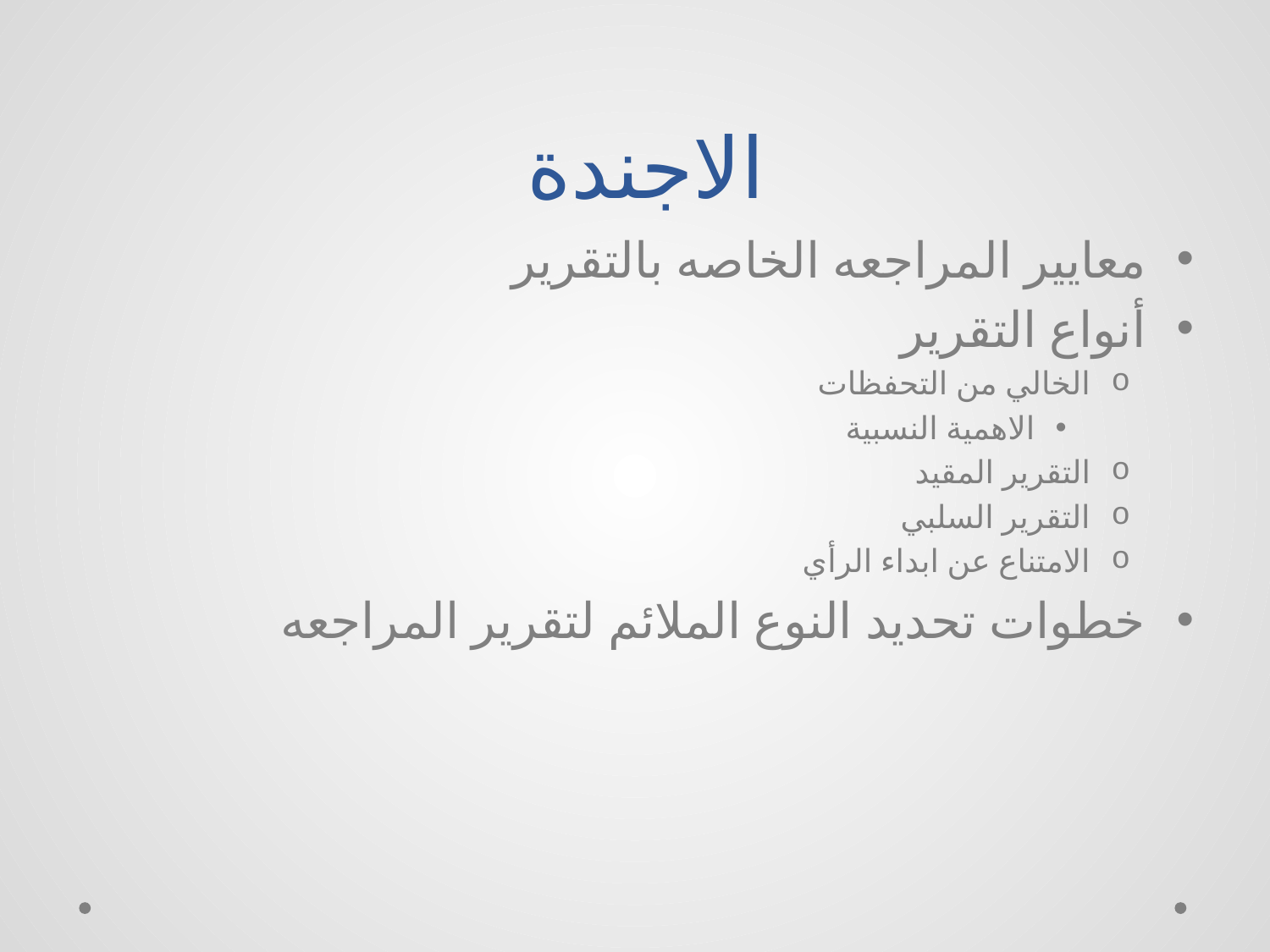

# الاجندة
معايير المراجعه الخاصه بالتقرير
أنواع التقرير
الخالي من التحفظات
الاهمية النسبية
التقرير المقيد
التقرير السلبي
الامتناع عن ابداء الرأي
خطوات تحديد النوع الملائم لتقرير المراجعه